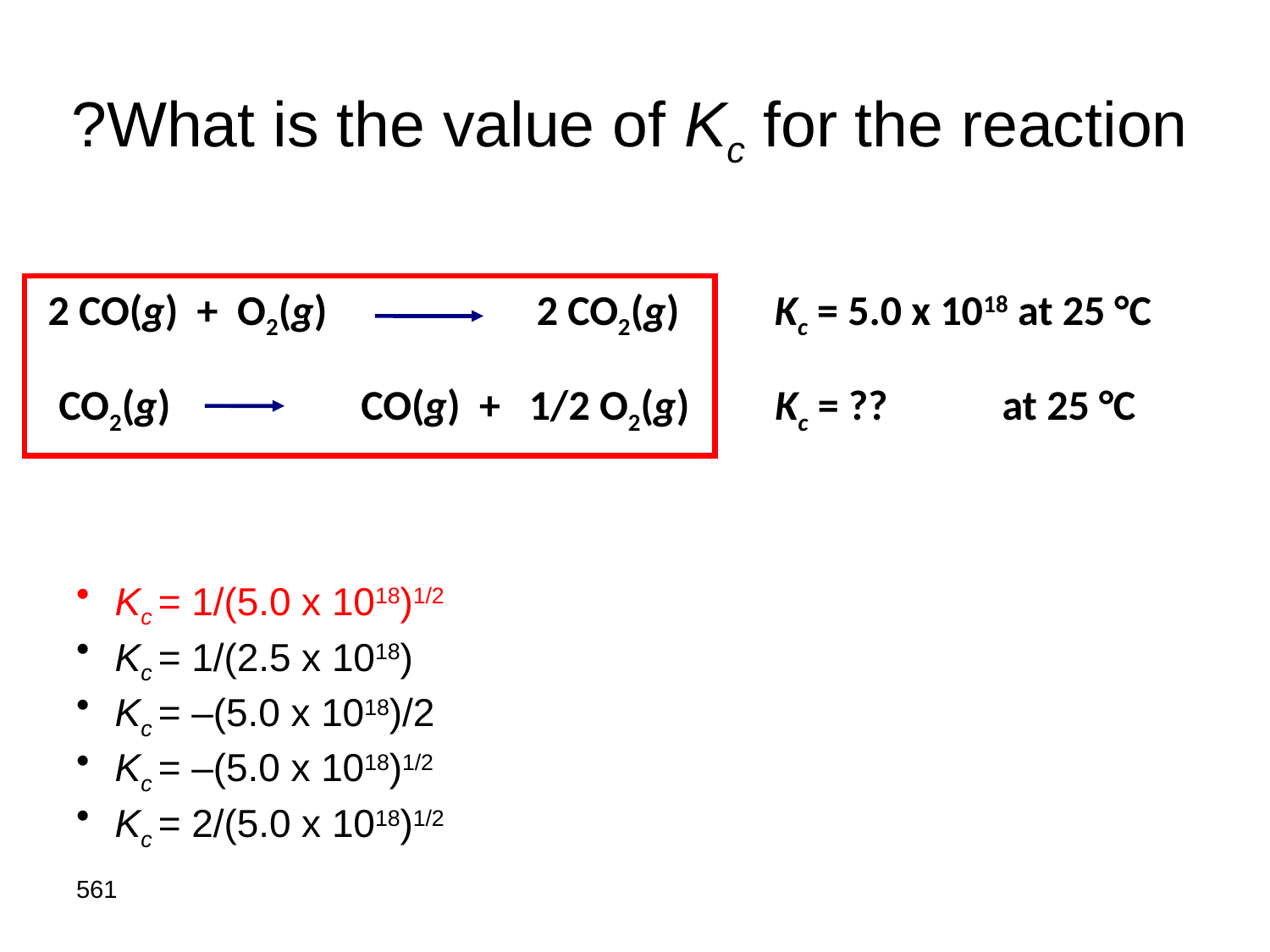

0
# What is the value of Kc for the reaction?

2 CO(g)  +  O2(g)                      2 CO2(g)          Kc = 5.0 x 1018 at 25 °C

CO2(g)                    CO(g)  +   1/2 O2(g)         Kc = ??            at 25 °C

Kc = 1/(5.0 x 1018)1/2
Kc = 1/(2.5 x 1018)
Kc = –(5.0 x 1018)/2
Kc = –(5.0 x 1018)1/2
Kc = 2/(5.0 x 1018)1/2
561